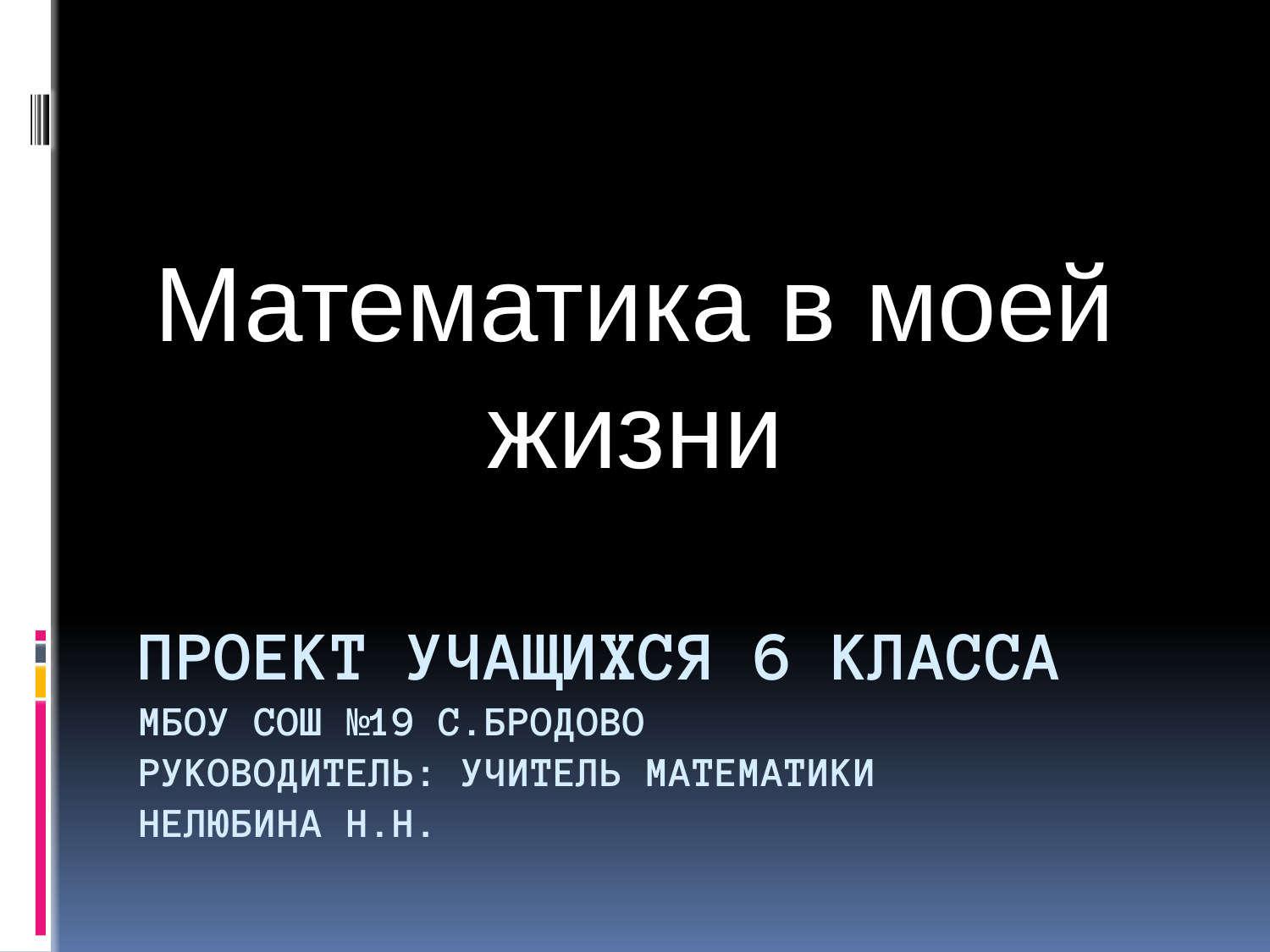

Математика в моей жизни
# Проект учащихся 6 класса МБОУ СОШ №19 с.Бродово руководитель: учитель математики Нелюбина Н.Н.